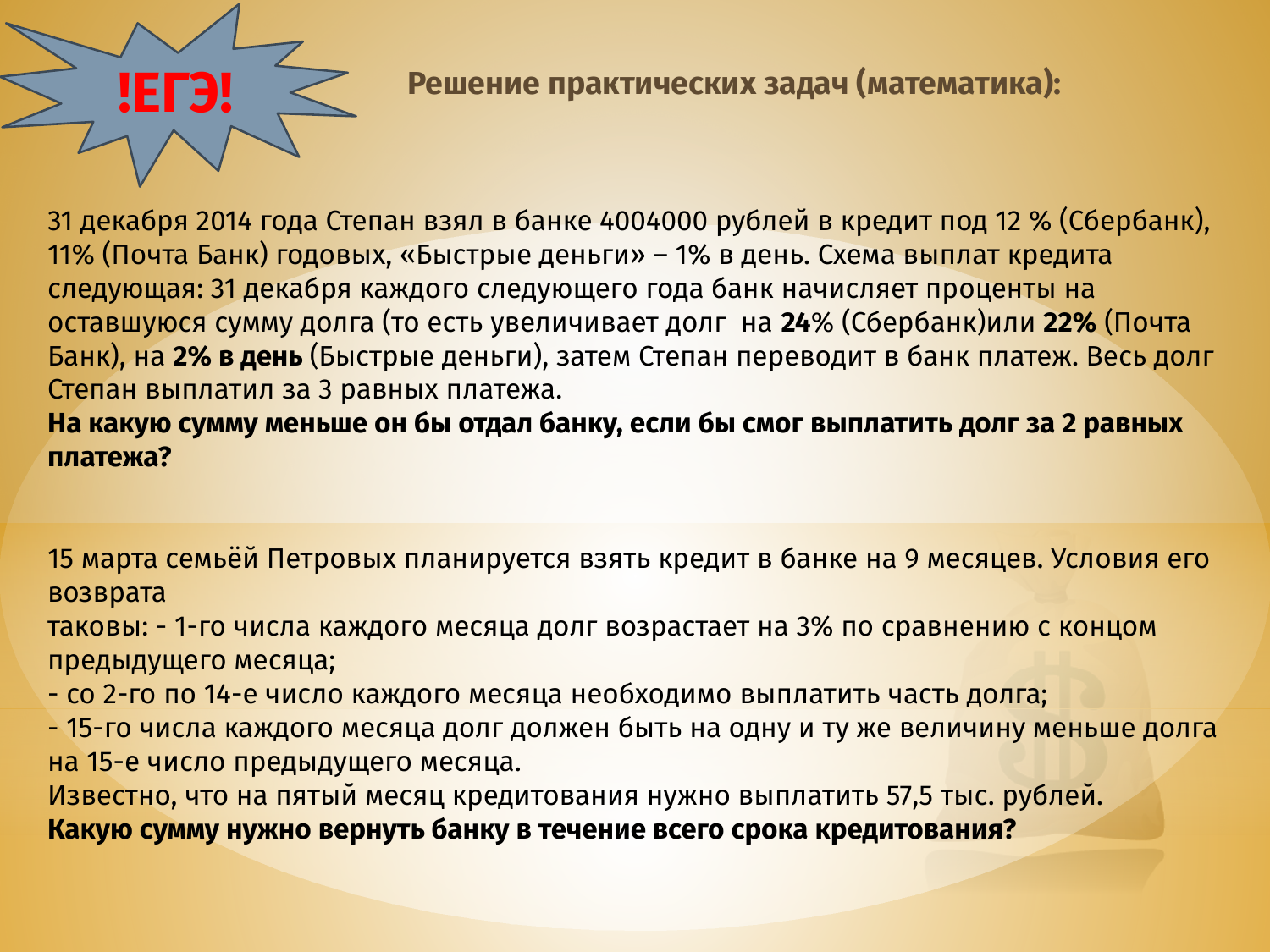

!ЕГЭ!
Решение практических задач (математика):
31 декабря 2014 года Степан взял в банке 4004000 рублей в кредит под 12 % (Сбербанк), 11% (Почта Банк) годовых, «Быстрые деньги» – 1% в день. Схема выплат кредита следующая: 31 декабря каждого следующего года банк начисляет проценты на оставшуюся сумму долга (то есть увеличивает долг  на 24% (Сбербанк)или 22% (Почта Банк), на 2% в день (Быстрые деньги), затем Степан переводит в банк платеж. Весь долг Степан выплатил за 3 равных платежа.
На какую сумму меньше он бы отдал банку, если бы смог выплатить долг за 2 равных платежа?

15 марта семьёй Петровых планируется взять кредит в банке на 9 месяцев. Условия его возврата
таковы: - 1-го числа каждого месяца долг возрастает на 3% по сравнению с концом предыдущего месяца;
- со 2-го по 14-е число каждого месяца необходимо выплатить часть долга;
- 15-го числа каждого месяца долг должен быть на одну и ту же величину меньше долга на 15-е число предыдущего месяца.
Известно, что на пятый месяц кредитования нужно выплатить 57,5 тыс. рублей.
Какую сумму нужно вернуть банку в течение всего срока кредитования?